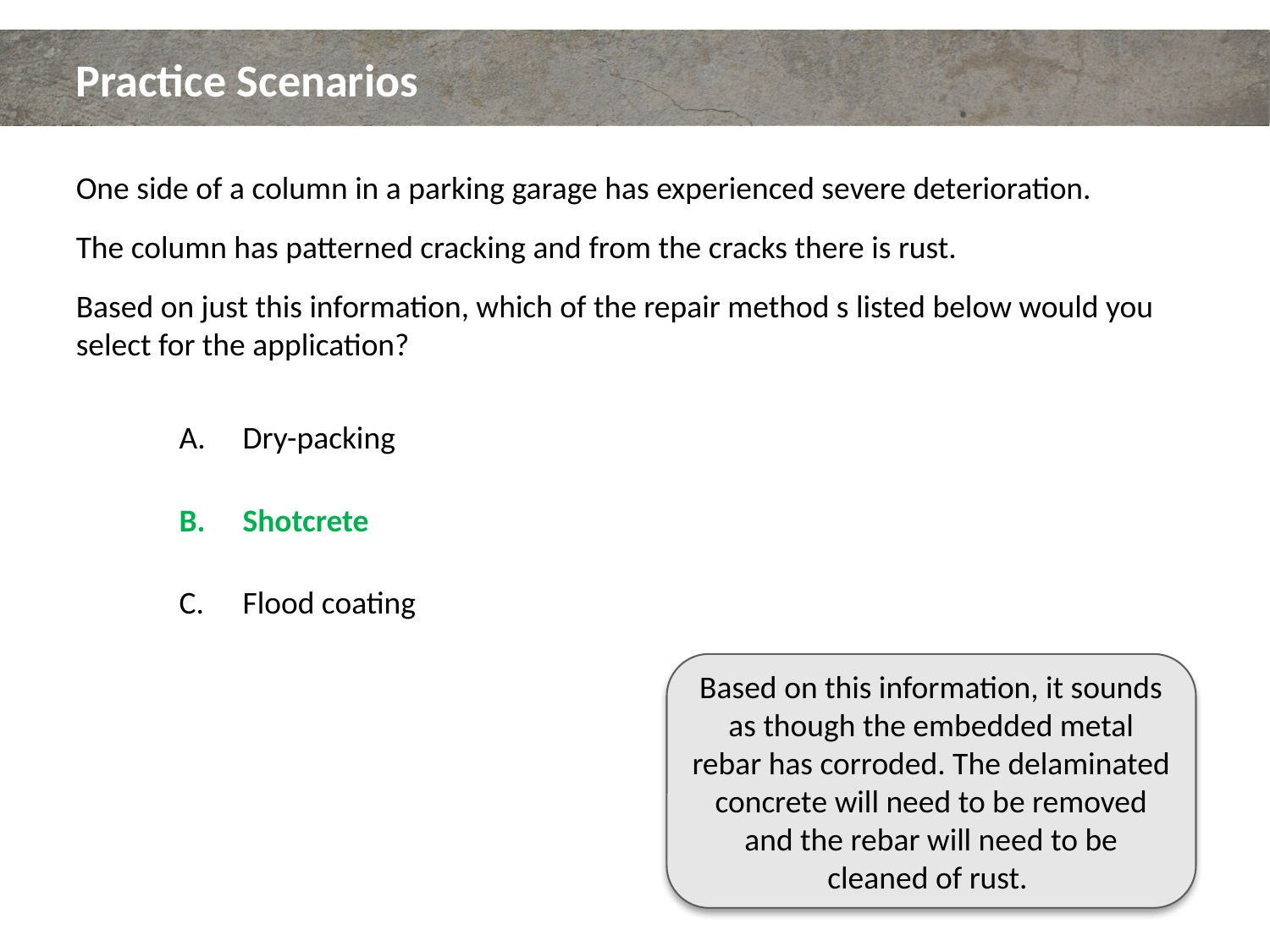

# Practice Scenarios
One side of a column in a parking garage has experienced severe deterioration.
The column has patterned cracking and from the cracks there is rust.
Based on just this information, which of the repair method s listed below would you select for the application?
Dry-packing
Shotcrete
Flood coating

Based on this information, it sounds as though the embedded metal rebar has corroded. The delaminated concrete will need to be removed and the rebar will need to be cleaned of rust.